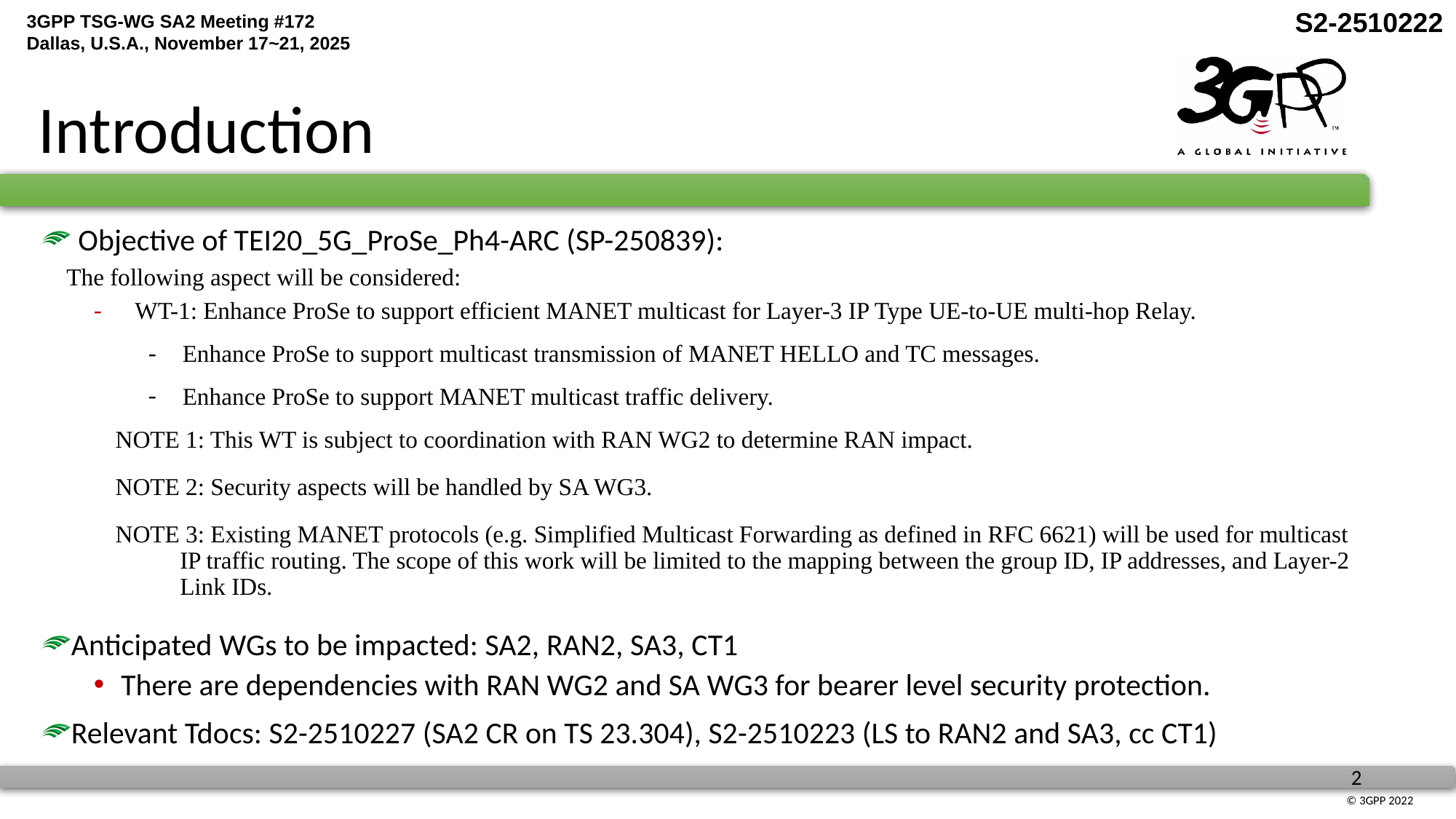

S2-2510222
# Introduction
 Objective of TEI20_5G_ProSe_Ph4-ARC (SP-250839):
The following aspect will be considered:
WT-1: Enhance ProSe to support efficient MANET multicast for Layer-3 IP Type UE-to-UE multi-hop Relay.
Enhance ProSe to support multicast transmission of MANET HELLO and TC messages.
Enhance ProSe to support MANET multicast traffic delivery.
NOTE 1: This WT is subject to coordination with RAN WG2 to determine RAN impact.
NOTE 2: Security aspects will be handled by SA WG3.
NOTE 3: Existing MANET protocols (e.g. Simplified Multicast Forwarding as defined in RFC 6621) will be used for multicast IP traffic routing. The scope of this work will be limited to the mapping between the group ID, IP addresses, and Layer-2 Link IDs.
Anticipated WGs to be impacted: SA2, RAN2, SA3, CT1
There are dependencies with RAN WG2 and SA WG3 for bearer level security protection.
Relevant Tdocs: S2-2510227 (SA2 CR on TS 23.304), S2-2510223 (LS to RAN2 and SA3, cc CT1)